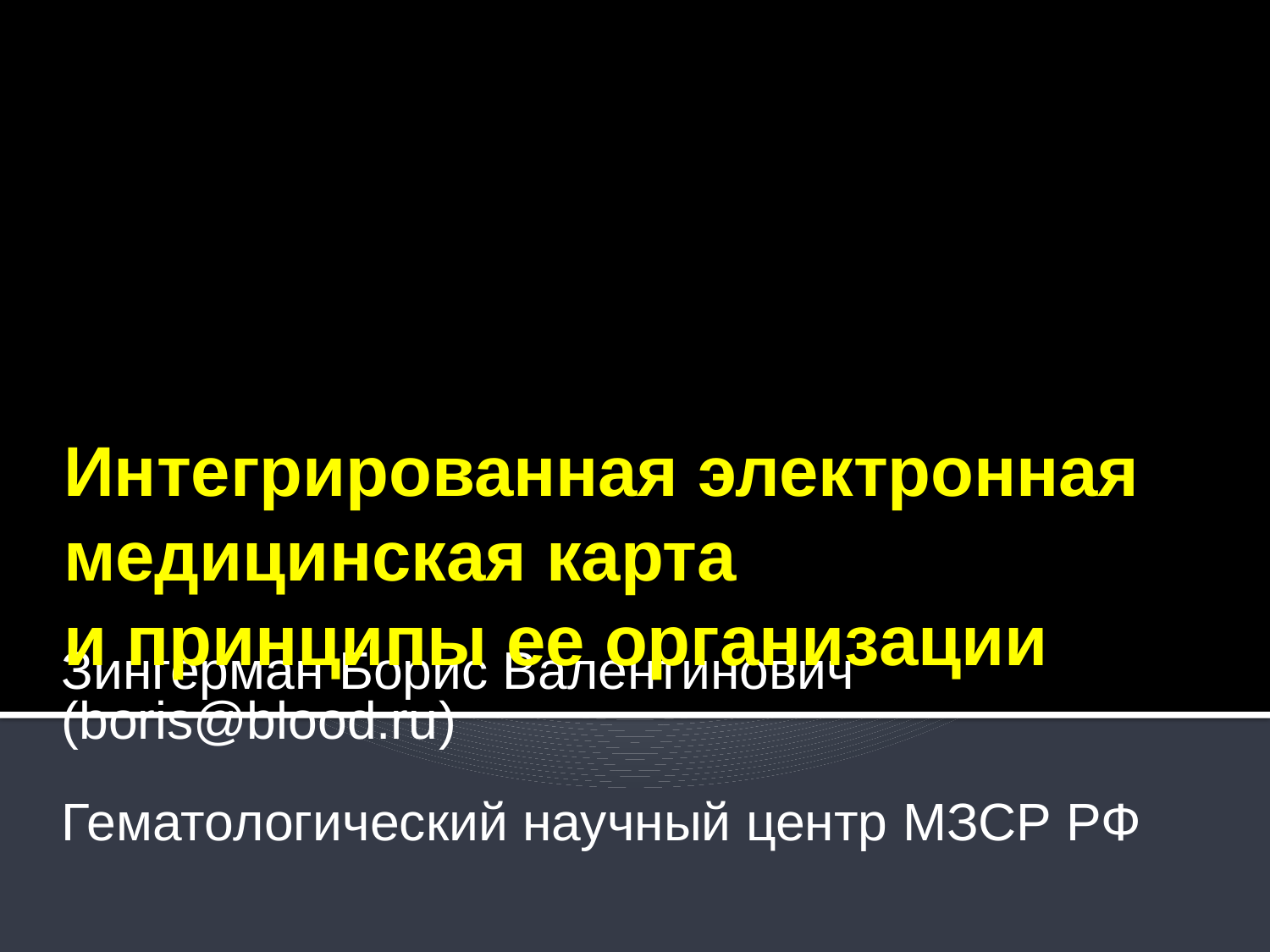

Интегрированная электронная
медицинская карта
и принципы ее организации
Зингерман Борис Валентинович (boris@blood.ru)

Гематологический научный центр МЗСР РФ